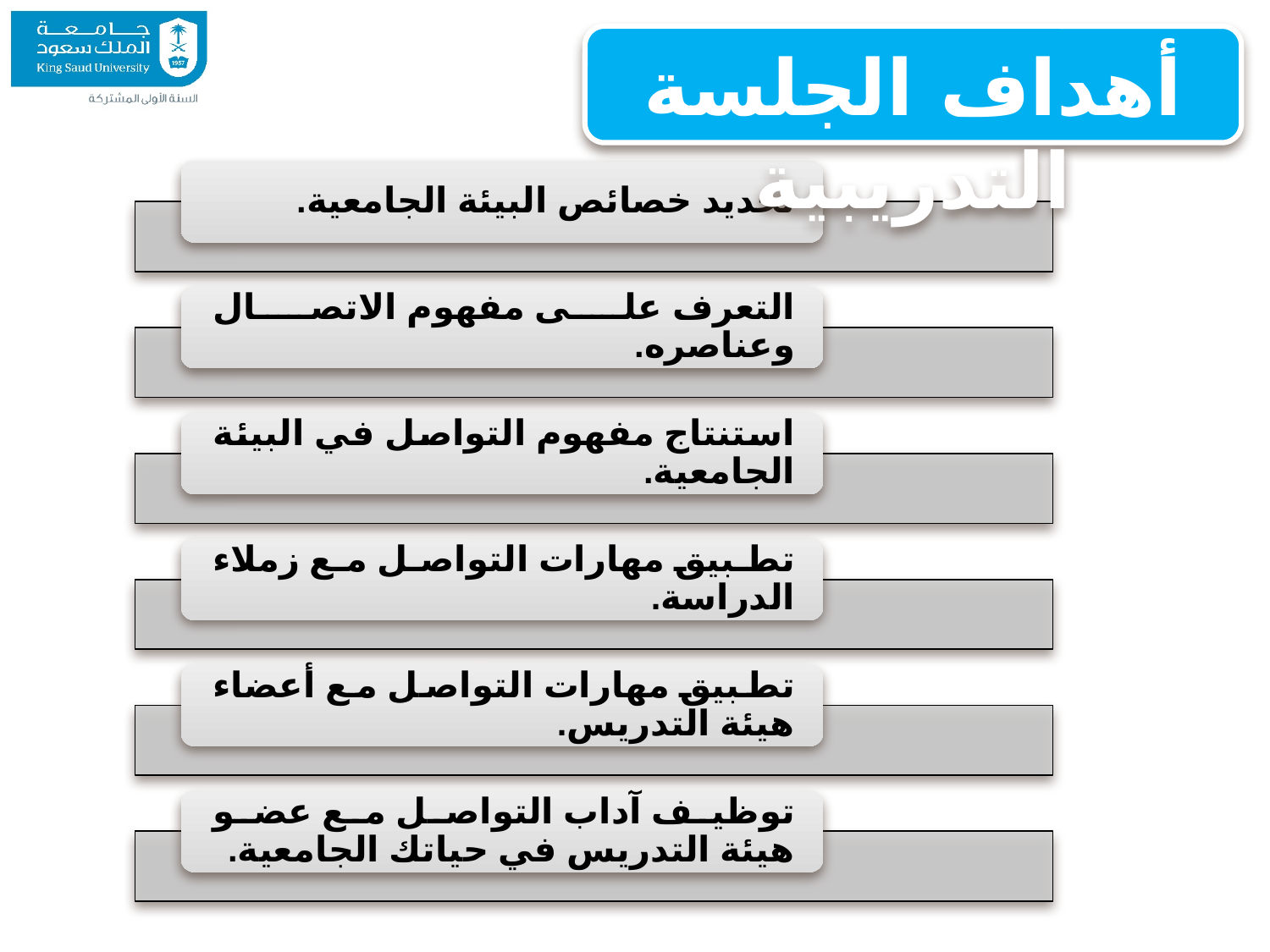

أهداف الجلسة التدريبية
تحديد خصائص البيئة الجامعية.
التعرف على مفهوم الاتصال وعناصره.
استنتاج مفهوم التواصل في البيئة الجامعية.
تطبيق مهارات التواصل مع زملاء الدراسة.
تطبيق مهارات التواصل مع أعضاء هيئة التدريس.
توظيف آداب التواصل مع عضو هيئة التدريس في حياتك الجامعية.